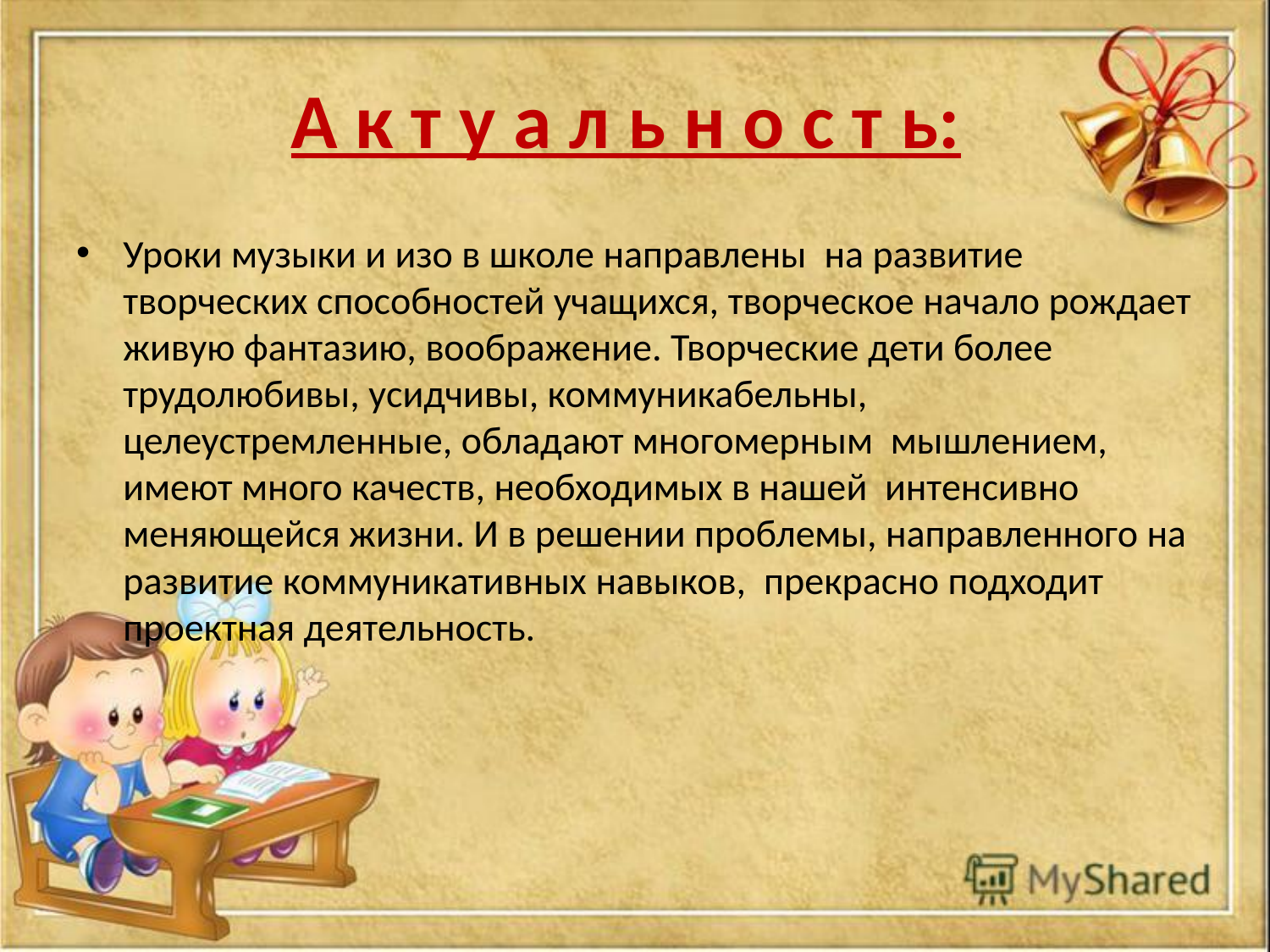

# А к т у а л ь н о с т ь:
Уроки музыки и изо в школе направлены  на развитие творческих способностей учащихся, творческое начало рождает живую фантазию, воображение. Творческие дети более трудолюбивы, усидчивы, коммуникабельны, целеустремленные, обладают многомерным  мышлением, имеют много качеств, необходимых в нашей  интенсивно меняющейся жизни. И в решении проблемы, направленного на развитие коммуникативных навыков,  прекрасно подходит проектная деятельность.